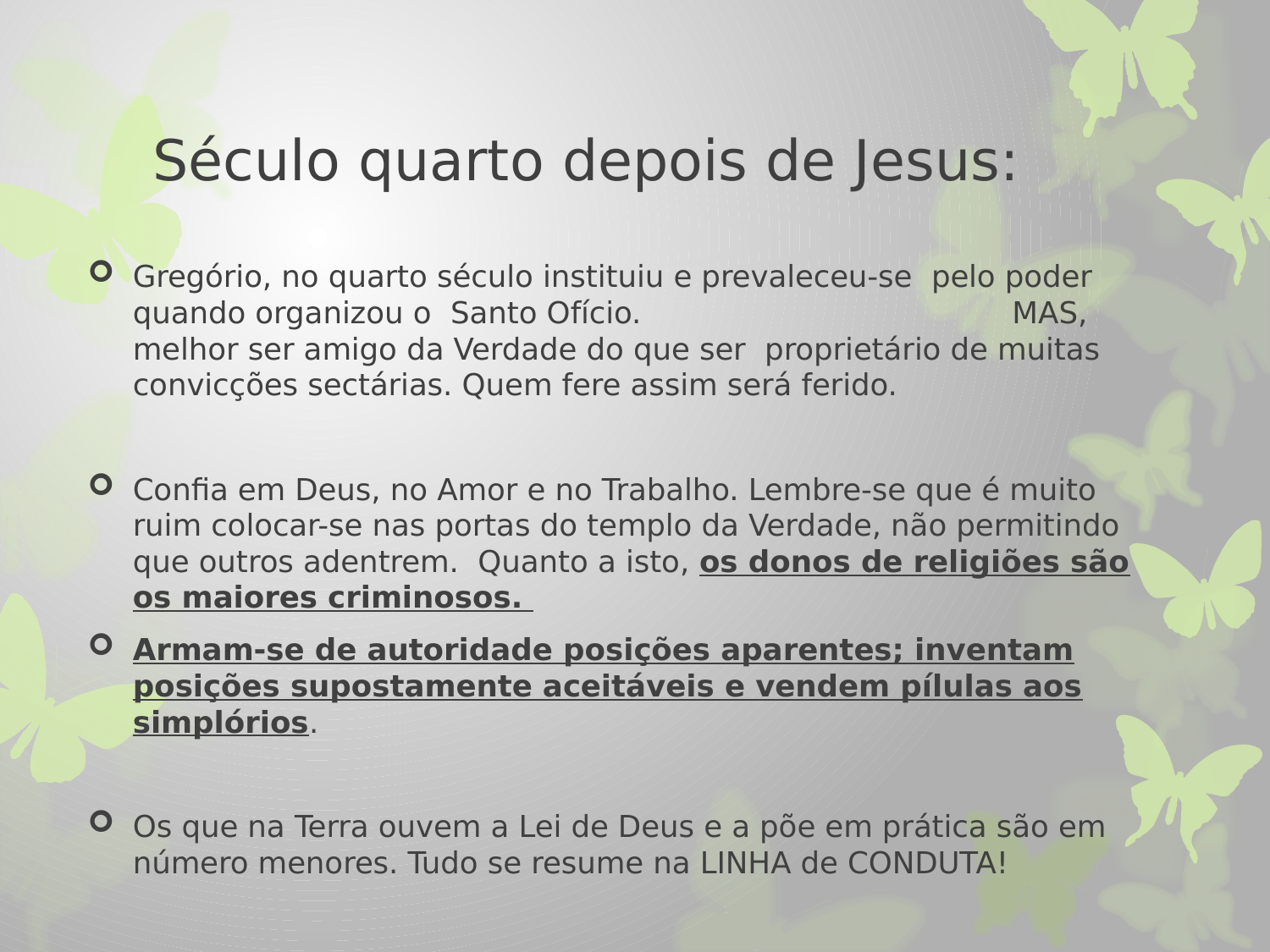

# Século quarto depois de Jesus:
Gregório, no quarto século instituiu e prevaleceu-se  pelo poder quando organizou o  Santo Ofício.                                       MAS, melhor ser amigo da Verdade do que ser  proprietário de muitas convicções sectárias. Quem fere assim será ferido.

Confia em Deus, no Amor e no Trabalho. Lembre-se que é muito ruim colocar-se nas portas do templo da Verdade, não permitindo que outros adentrem.  Quanto a isto, os donos de religiões são os maiores criminosos.
Armam-se de autoridade posições aparentes; inventam posições supostamente aceitáveis e vendem pílulas aos simplórios.

Os que na Terra ouvem a Lei de Deus e a põe em prática são em número menores. Tudo se resume na LINHA de CONDUTA!